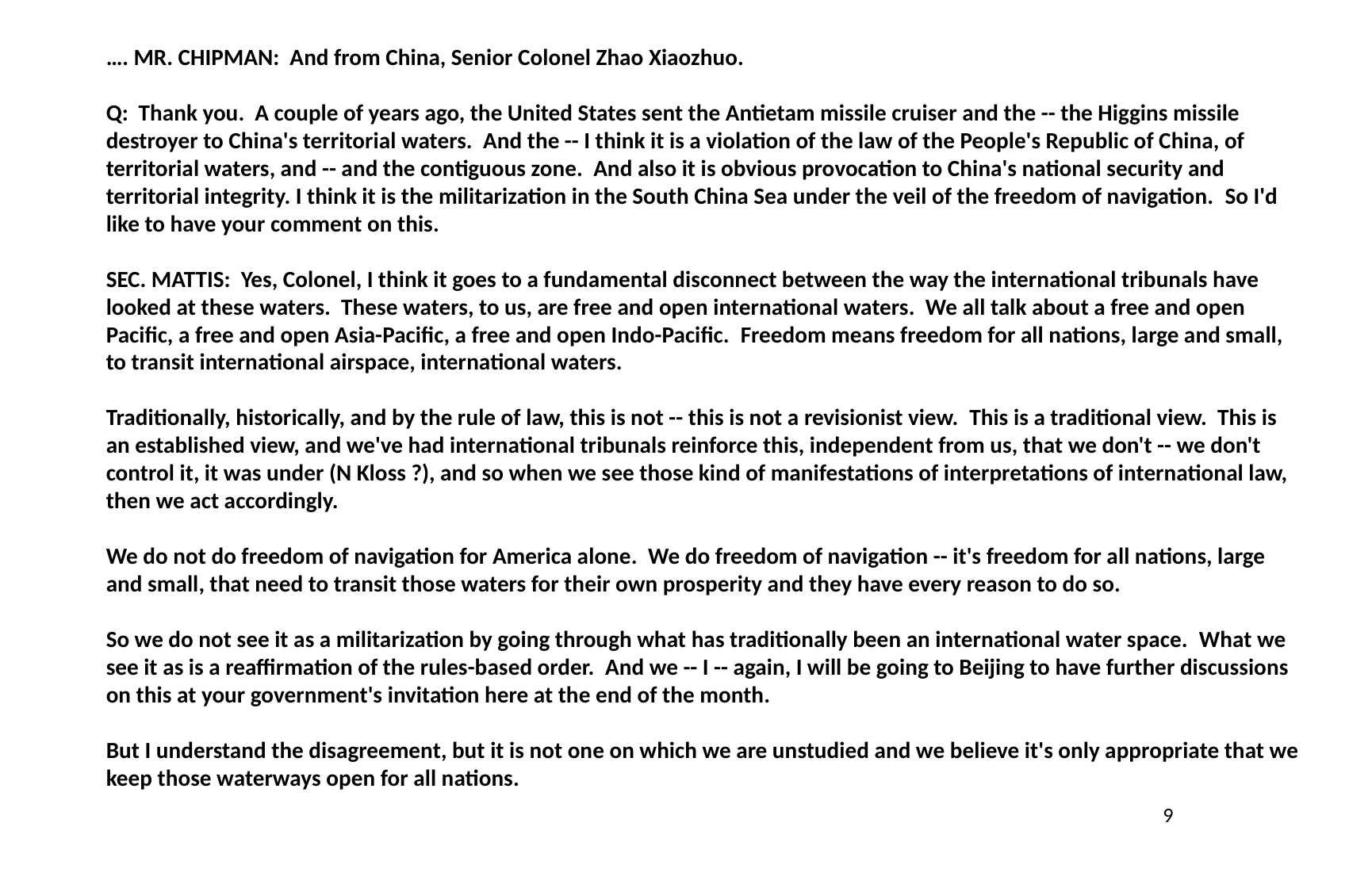

…. MR. CHIPMAN:  And from China, Senior Colonel Zhao Xiaozhuo.

Q:  Thank you.  A couple of years ago, the United States sent the Antietam missile cruiser and the -- the Higgins missile destroyer to China's territorial waters.  And the -- I think it is a violation of the law of the People's Republic of China, of territorial waters, and -- and the contiguous zone.  And also it is obvious provocation to China's national security and territorial integrity. I think it is the militarization in the South China Sea under the veil of the freedom of navigation.  So I'd like to have your comment on this.

SEC. MATTIS:  Yes, Colonel, I think it goes to a fundamental disconnect between the way the international tribunals have looked at these waters.  These waters, to us, are free and open international waters.  We all talk about a free and open Pacific, a free and open Asia-Pacific, a free and open Indo-Pacific.  Freedom means freedom for all nations, large and small, to transit international airspace, international waters.

Traditionally, historically, and by the rule of law, this is not -- this is not a revisionist view.  This is a traditional view.  This is an established view, and we've had international tribunals reinforce this, independent from us, that we don't -- we don't control it, it was under (N Kloss ?), and so when we see those kind of manifestations of interpretations of international law, then we act accordingly.

We do not do freedom of navigation for America alone.  We do freedom of navigation -- it's freedom for all nations, large and small, that need to transit those waters for their own prosperity and they have every reason to do so.

So we do not see it as a militarization by going through what has traditionally been an international water space.  What we see it as is a reaffirmation of the rules-based order.  And we -- I -- again, I will be going to Beijing to have further discussions on this at your government's invitation here at the end of the month.

But I understand the disagreement, but it is not one on which we are unstudied and we believe it's only appropriate that we keep those waterways open for all nations.

9